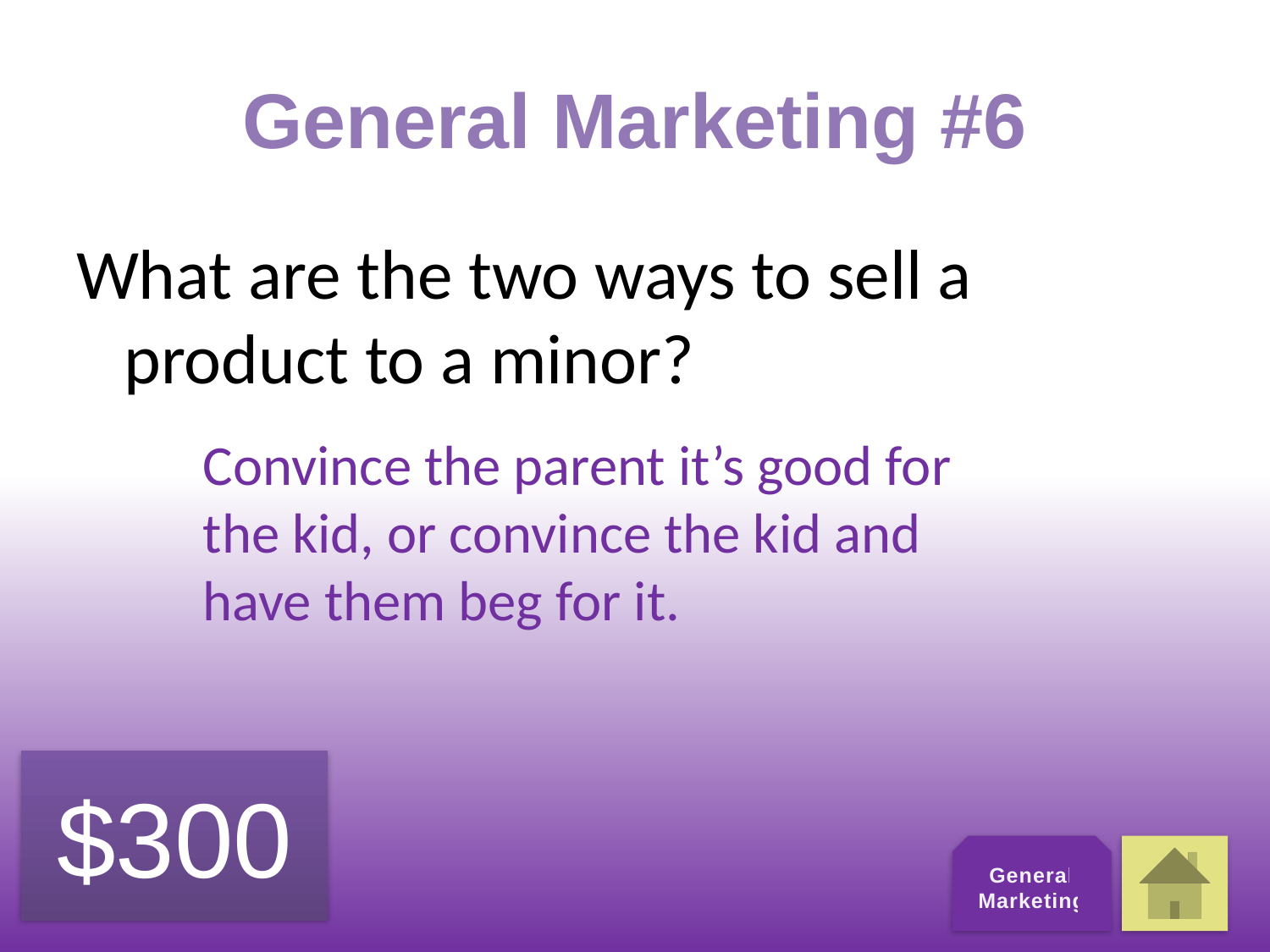

# General Marketing #6
What are the two ways to sell a product to a minor?
Convince the parent it’s good for the kid, or convince the kid and have them beg for it.
$300
General Marketing